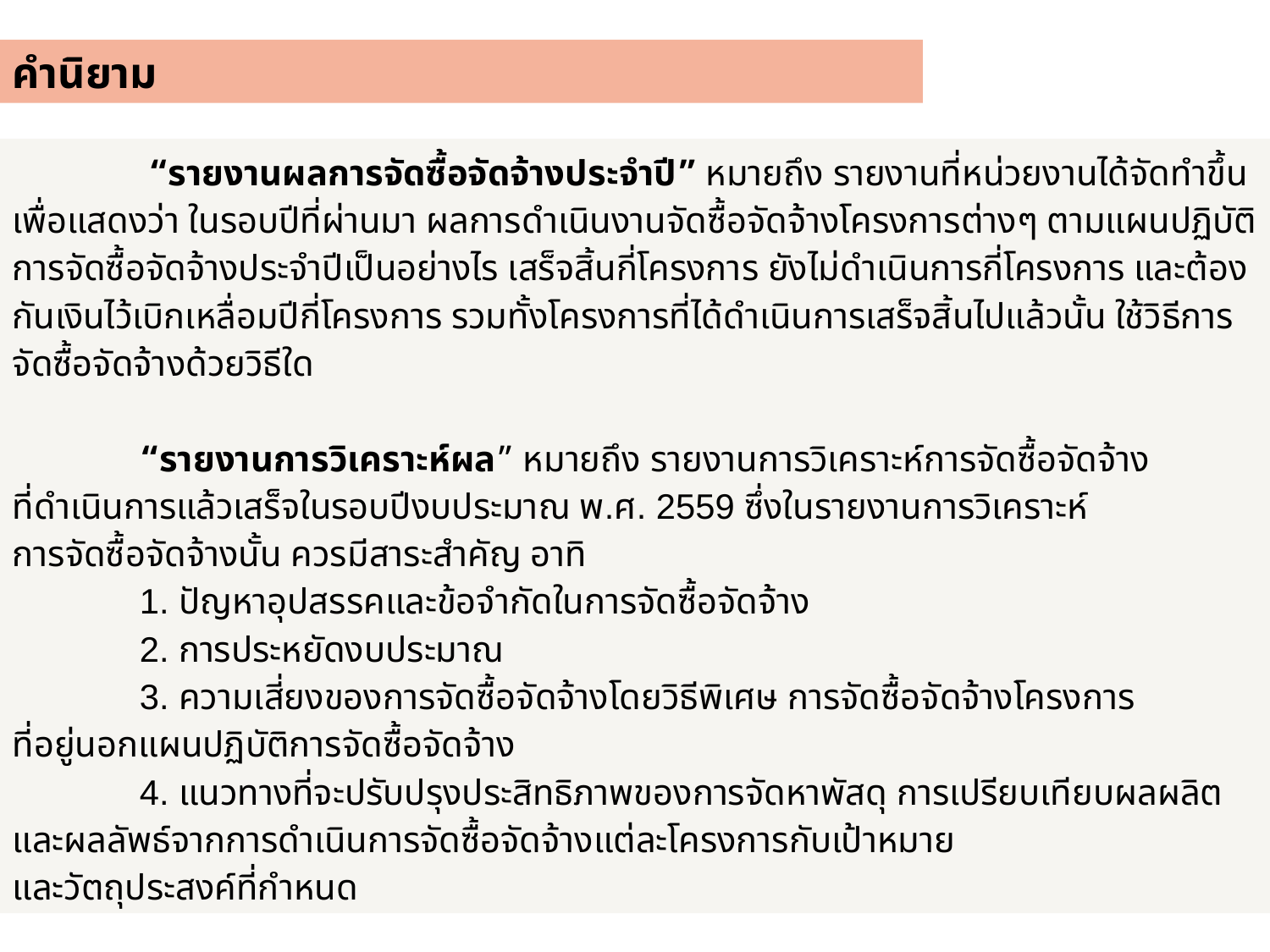

คำนิยาม
	 “รายงานผลการจัดซื้อจัดจ้างประจำปี” หมายถึง รายงานที่หน่วยงานได้จัดทำขึ้นเพื่อแสดงว่า ในรอบปีที่ผ่านมา ผลการดำเนินงานจัดซื้อจัดจ้างโครงการต่างๆ ตามแผนปฏิบัติการจัดซื้อจัดจ้างประจำปีเป็นอย่างไร เสร็จสิ้นกี่โครงการ ยังไม่ดำเนินการกี่โครงการ และต้องกันเงินไว้เบิกเหลื่อมปีกี่โครงการ รวมทั้งโครงการที่ได้ดำเนินการเสร็จสิ้นไปแล้วนั้น ใช้วิธีการจัดซื้อจัดจ้างด้วยวิธีใด

	“รายงานการวิเคราะห์ผล” หมายถึง รายงานการวิเคราะห์การจัดซื้อจัดจ้าง
ที่ดำเนินการแล้วเสร็จในรอบปีงบประมาณ พ.ศ. 2559 ซึ่งในรายงานการวิเคราะห์
การจัดซื้อจัดจ้างนั้น ควรมีสาระสำคัญ อาทิ
	1. ปัญหาอุปสรรคและข้อจำกัดในการจัดซื้อจัดจ้าง
	2. การประหยัดงบประมาณ
	3. ความเสี่ยงของการจัดซื้อจัดจ้างโดยวิธีพิเศษ การจัดซื้อจัดจ้างโครงการ
ที่อยู่นอกแผนปฏิบัติการจัดซื้อจัดจ้าง
	4. แนวทางที่จะปรับปรุงประสิทธิภาพของการจัดหาพัสดุ การเปรียบเทียบผลผลิตและผลลัพธ์จากการดำเนินการจัดซื้อจัดจ้างแต่ละโครงการกับเป้าหมาย
และวัตถุประสงค์ที่กำหนด